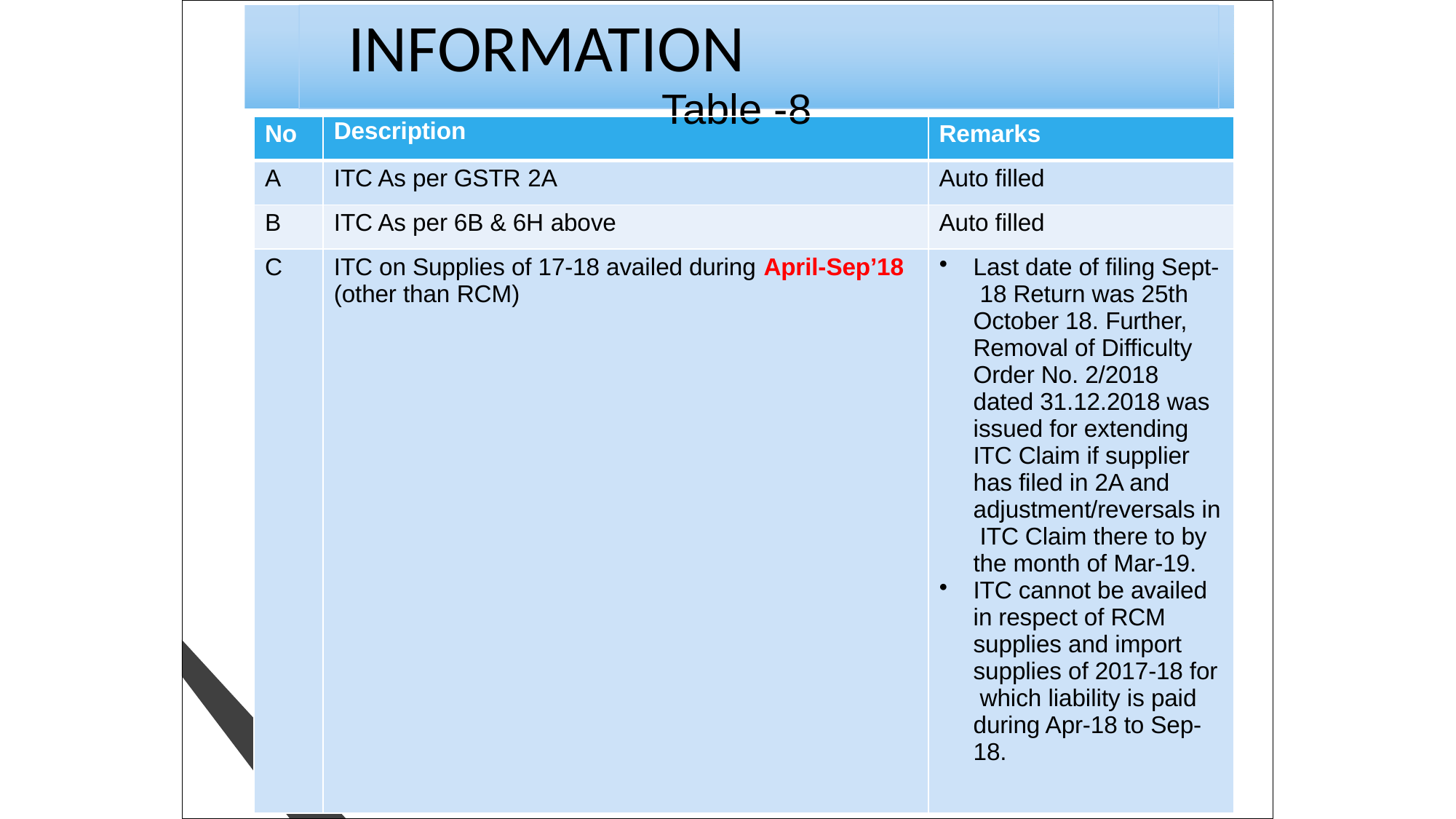

# INFORMATION
| No | Description Table -8 | Remarks |
| --- | --- | --- |
| A | ITC As per GSTR 2A | Auto filled |
| B | ITC As per 6B & 6H above | Auto filled |
| C | ITC on Supplies of 17-18 availed during April-Sep’18 (other than RCM) | Last date of filing Sept- 18 Return was 25th October 18. Further, Removal of Difficulty Order No. 2/2018 dated 31.12.2018 was issued for extending ITC Claim if supplier has filed in 2A and adjustment/reversals in ITC Claim there to by the month of Mar-19. ITC cannot be availed in respect of RCM supplies and import supplies of 2017-18 for which liability is paid during Apr-18 to Sep- 18. |

CA Dhara Gandhi